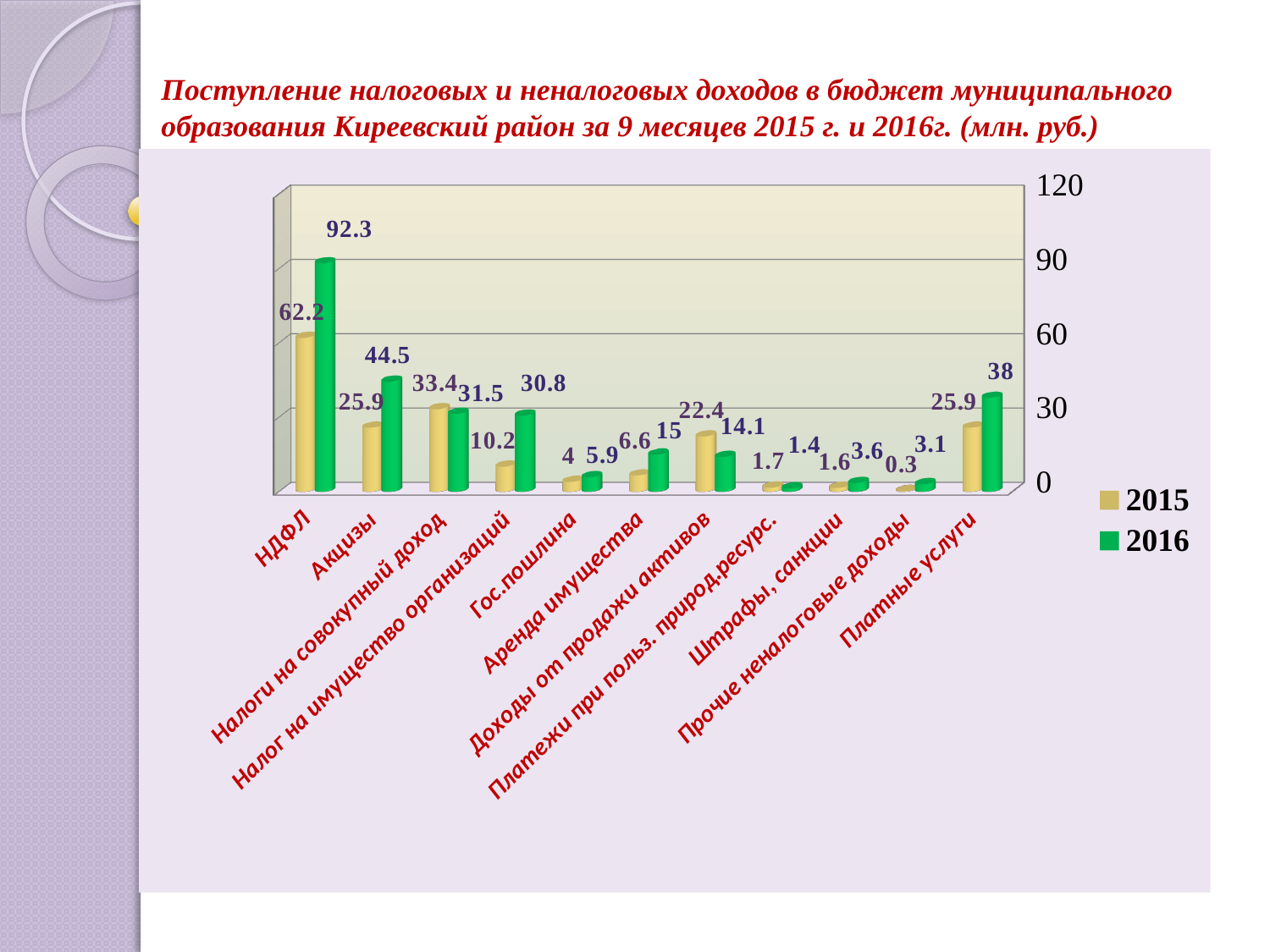

# Поступление налоговых и неналоговых доходов в бюджет муниципального образования Киреевский район за 9 месяцев 2015 г. и 2016г. (млн. руб.)

[unsupported chart]